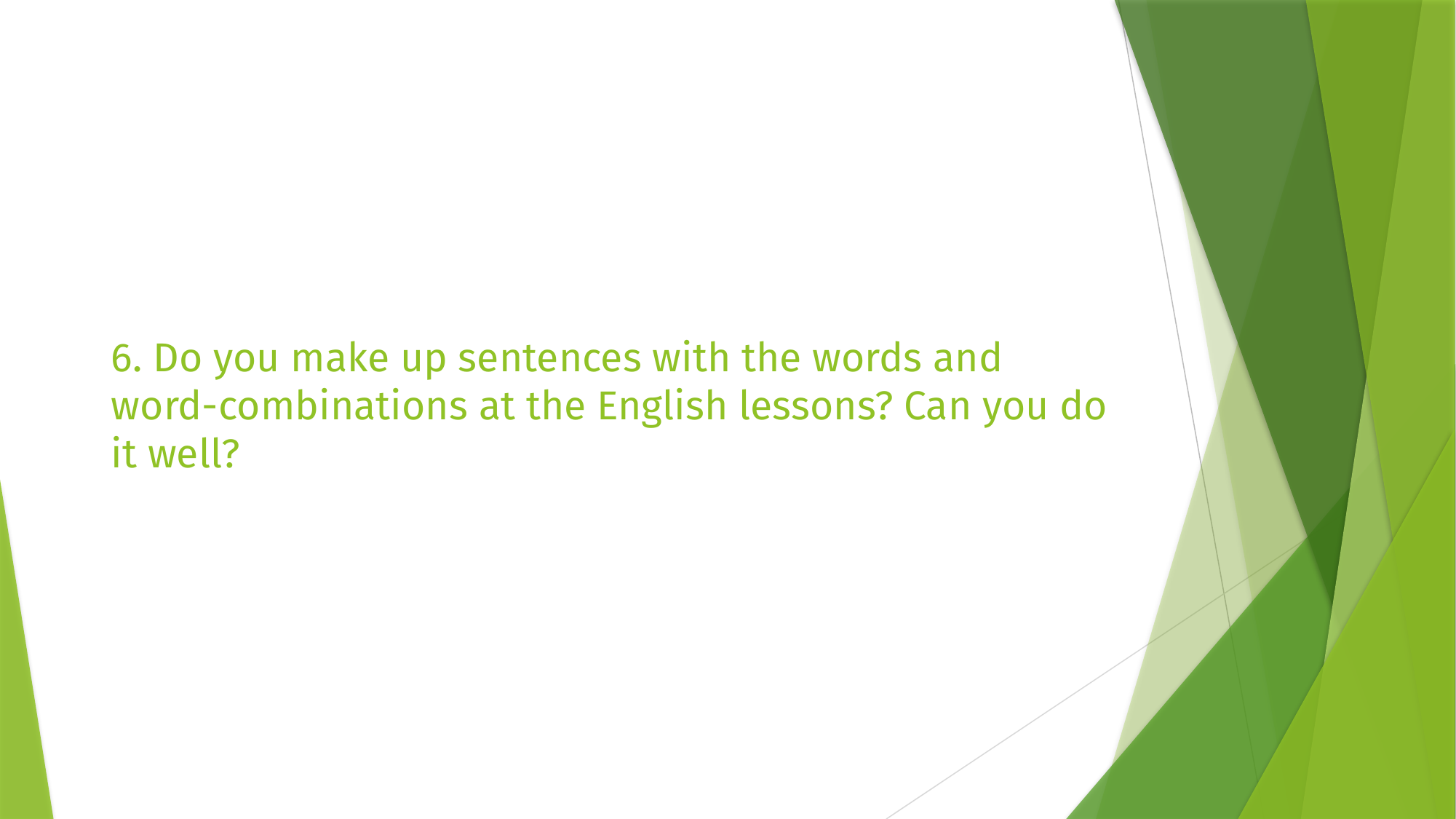

# 6. Do you make up sentences with the words and word-combinations at the English lessons? Can you do it well?